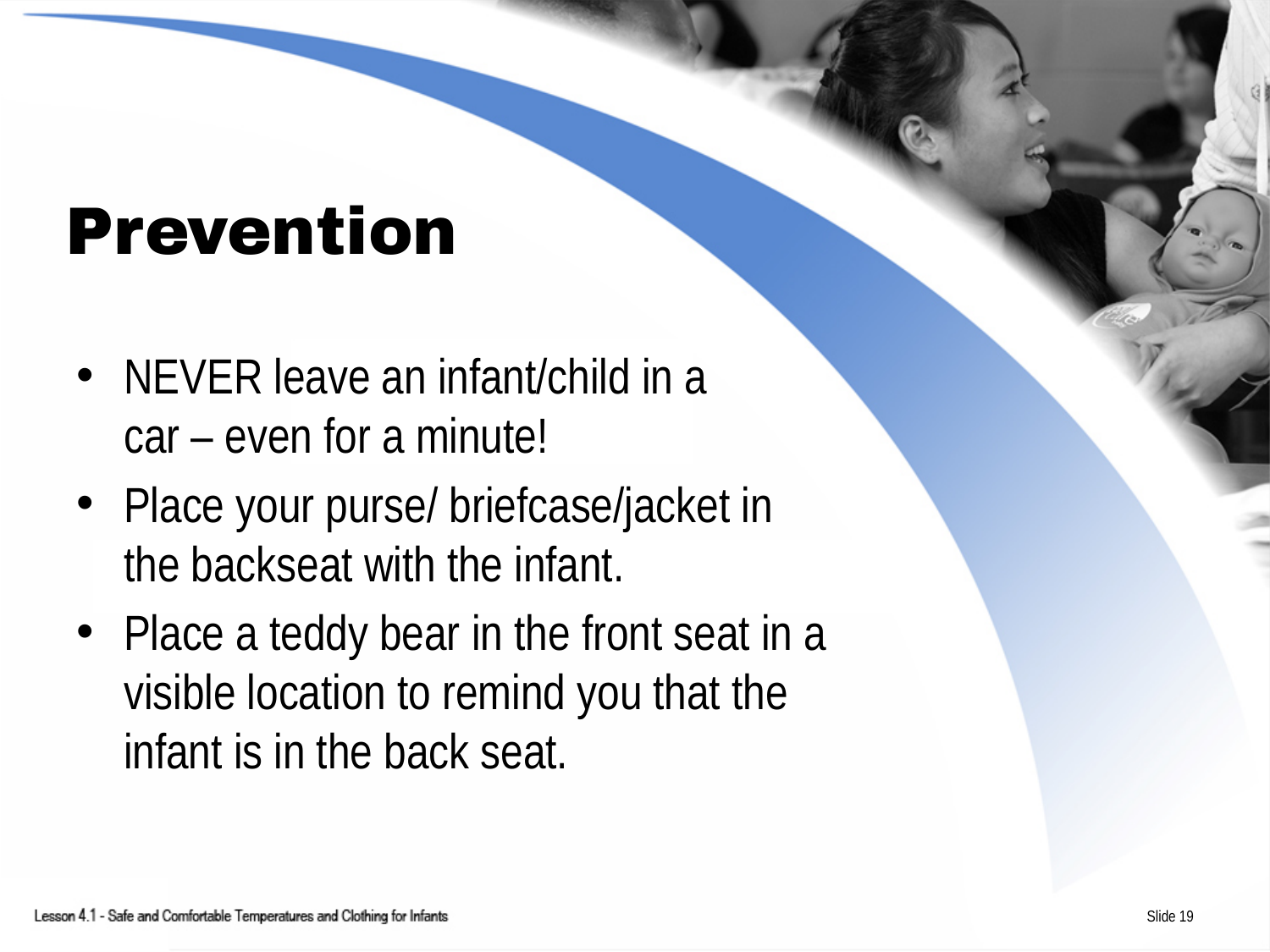

# Prevention
NEVER leave an infant/child in a
car – even for a minute!
Place your purse/ briefcase/jacket in
the backseat with the infant.
Place a teddy bear in the front seat in a
visible location to remind you that the
infant is in the back seat.
Slide 19